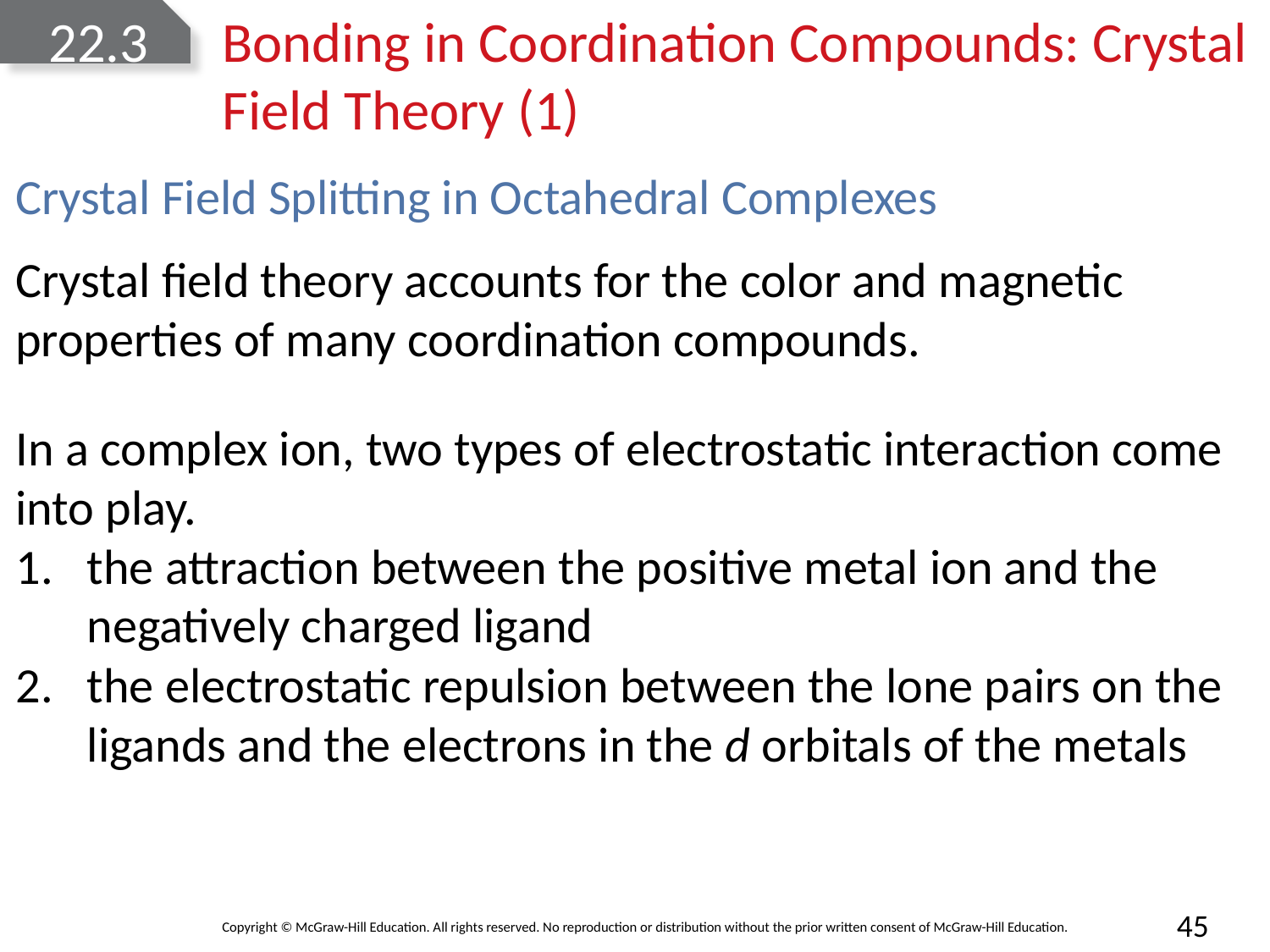

# 22.3	Bonding in Coordination Compounds: Crystal Field Theory (1)
Crystal Field Splitting in Octahedral Complexes
Crystal field theory accounts for the color and magnetic properties of many coordination compounds.
In a complex ion, two types of electrostatic interaction come into play.
the attraction between the positive metal ion and the negatively charged ligand
the electrostatic repulsion between the lone pairs on the ligands and the electrons in the d orbitals of the metals